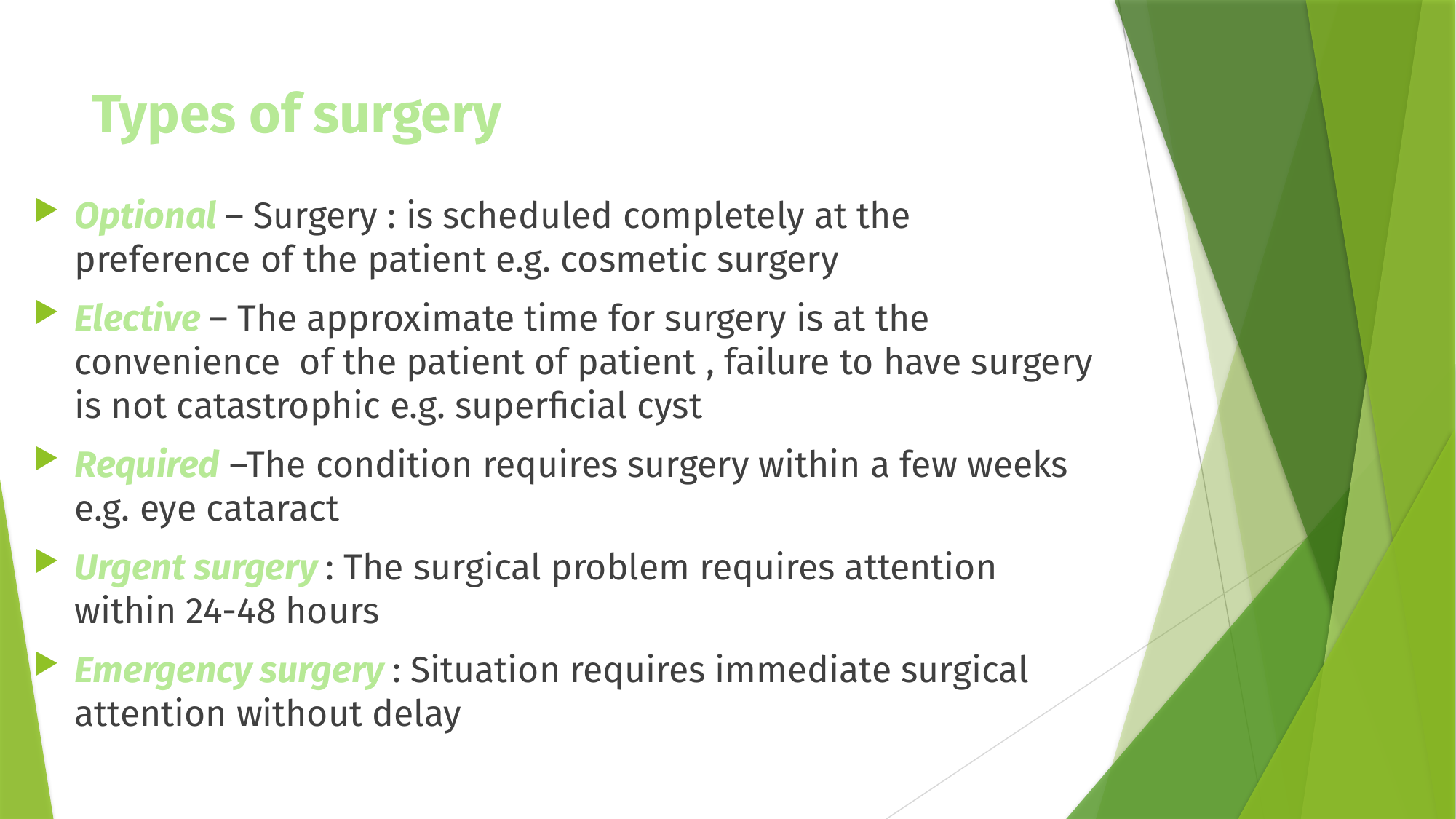

# Types of surgery
Optional – Surgery : is scheduled completely at the preference of the patient e.g. cosmetic surgery
Elective – The approximate time for surgery is at the convenience  of the patient of patient , failure to have surgery is not catastrophic e.g. superficial cyst
Required –The condition requires surgery within a few weeks e.g. eye cataract
Urgent surgery : The surgical problem requires attention within 24-48 hours
Emergency surgery : Situation requires immediate surgical attention without delay